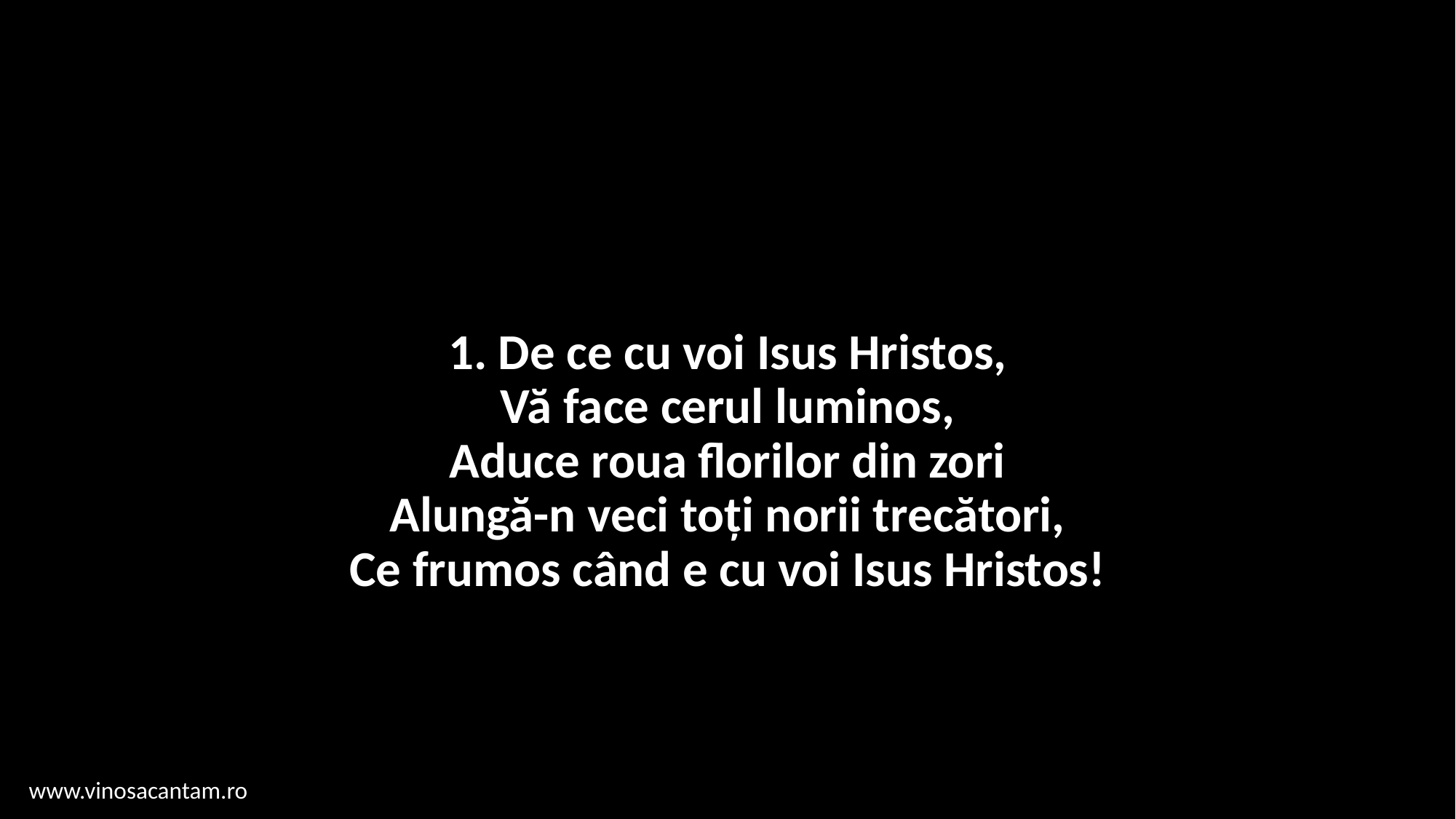

# 1. De ce cu voi Isus Hristos, Vă face cerul luminos, Aduce roua florilor din zori Alungă-n veci toți norii trecători, Ce frumos când e cu voi Isus Hristos!
www.vinosacantam.ro